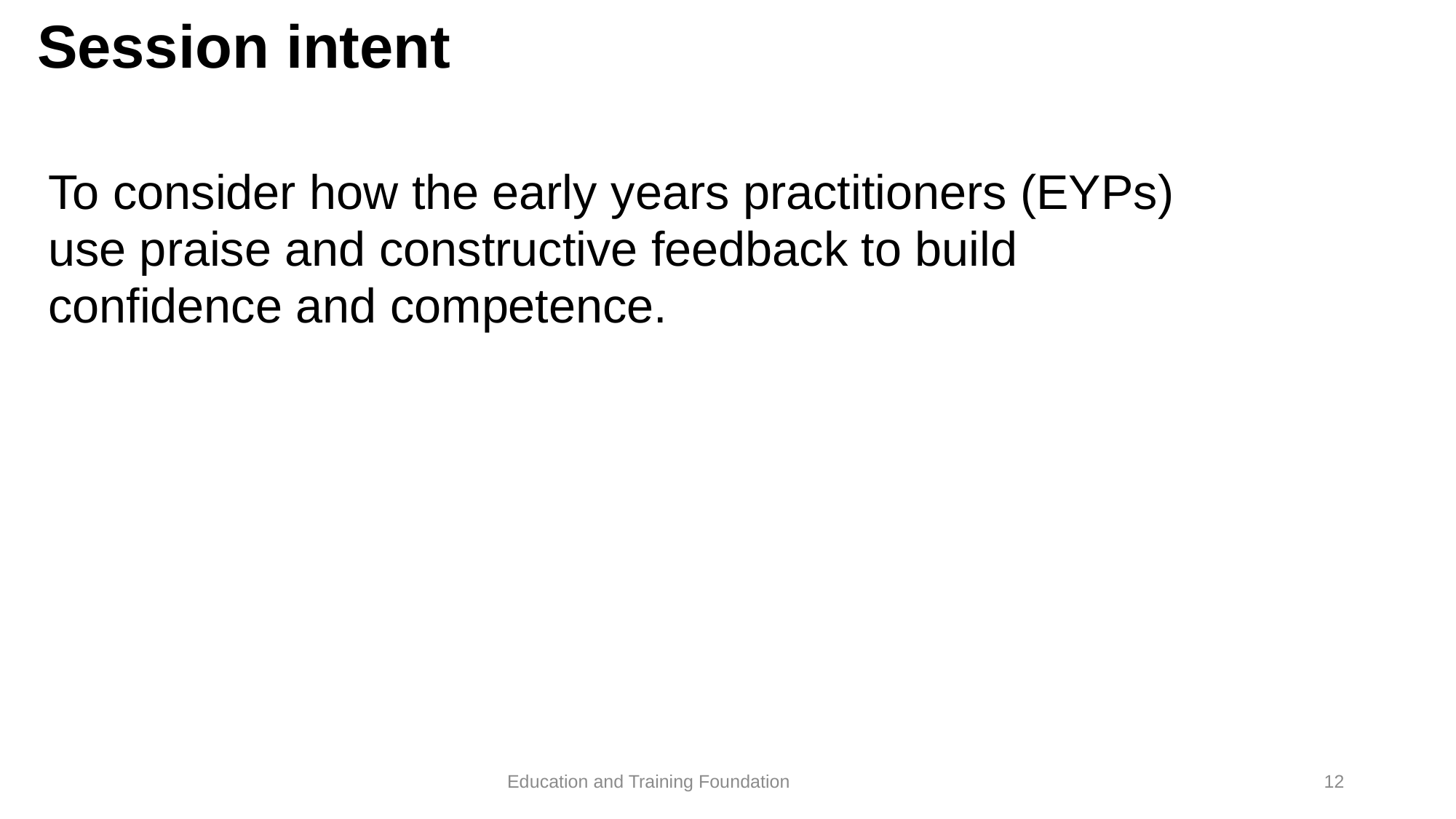

# Session intent
To consider how the early years practitioners (EYPs) use praise and constructive feedback to build confidence and competence.
12
Education and Training Foundation